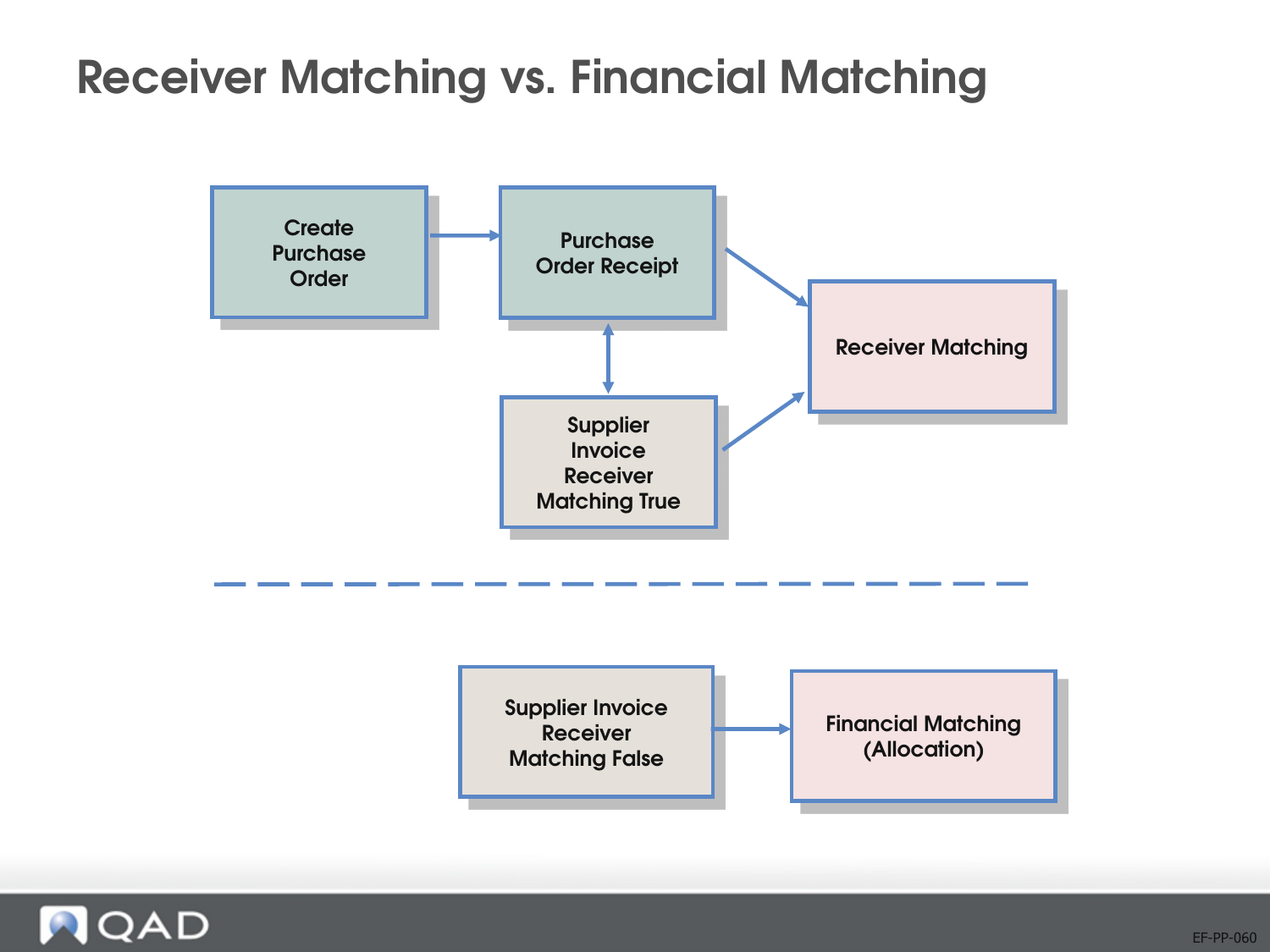

# Receiver Matching vs. Financial Matching

Create
Purchase Order
Purchase Order Receipt
Supplier Invoice
Receiver Matching True

Receiver Matching

Supplier Invoice
Receiver Matching False
Financial Matching
(Allocation)

EF-PP-060